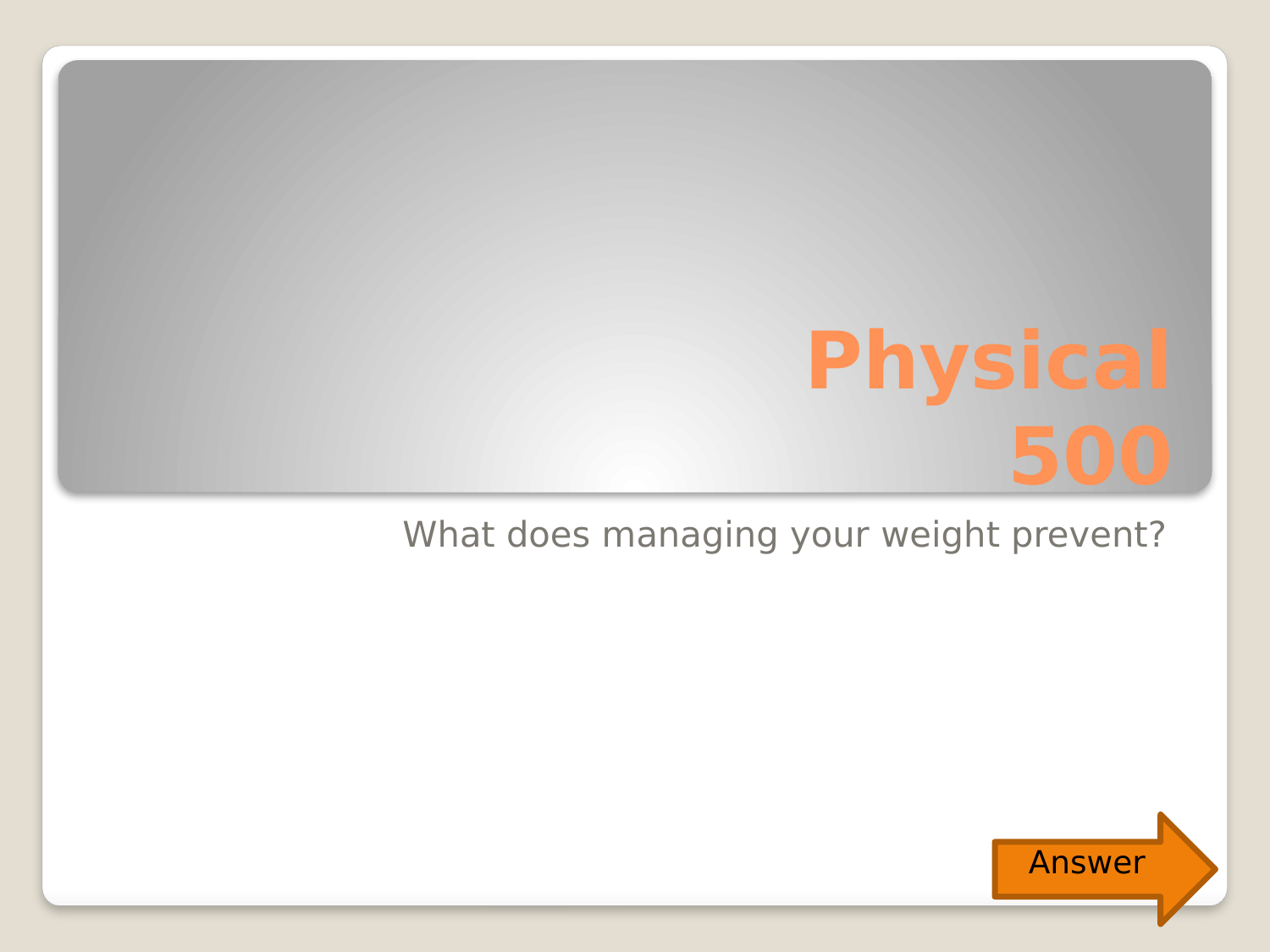

# Physical 500
What does managing your weight prevent?

Answer